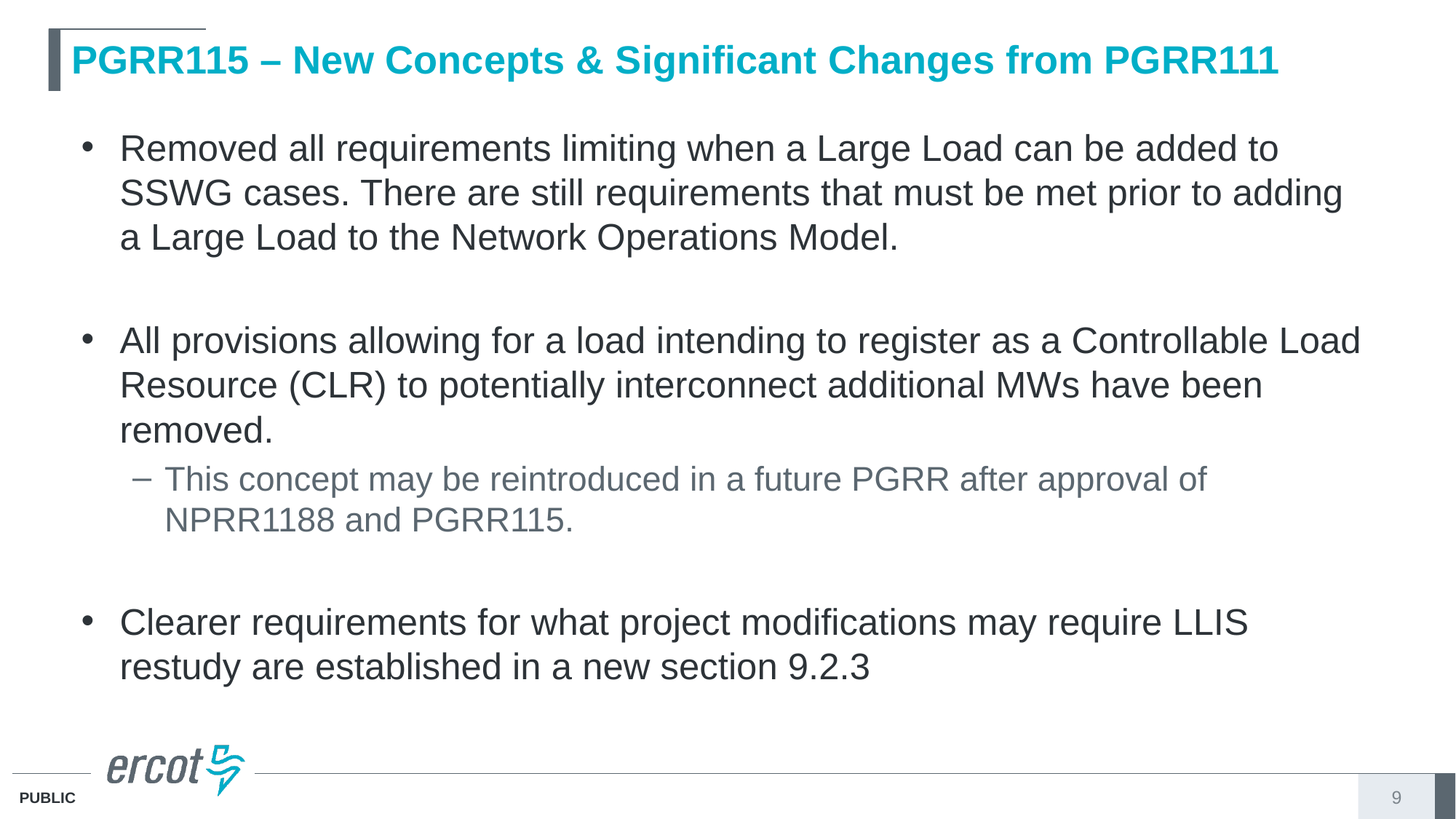

# PGRR115 – New Concepts & Significant Changes from PGRR111
Removed all requirements limiting when a Large Load can be added to SSWG cases. There are still requirements that must be met prior to adding a Large Load to the Network Operations Model.

All provisions allowing for a load intending to register as a Controllable Load Resource (CLR) to potentially interconnect additional MWs have been removed.
This concept may be reintroduced in a future PGRR after approval of NPRR1188 and PGRR115.

Clearer requirements for what project modifications may require LLIS restudy are established in a new section 9.2.3
9